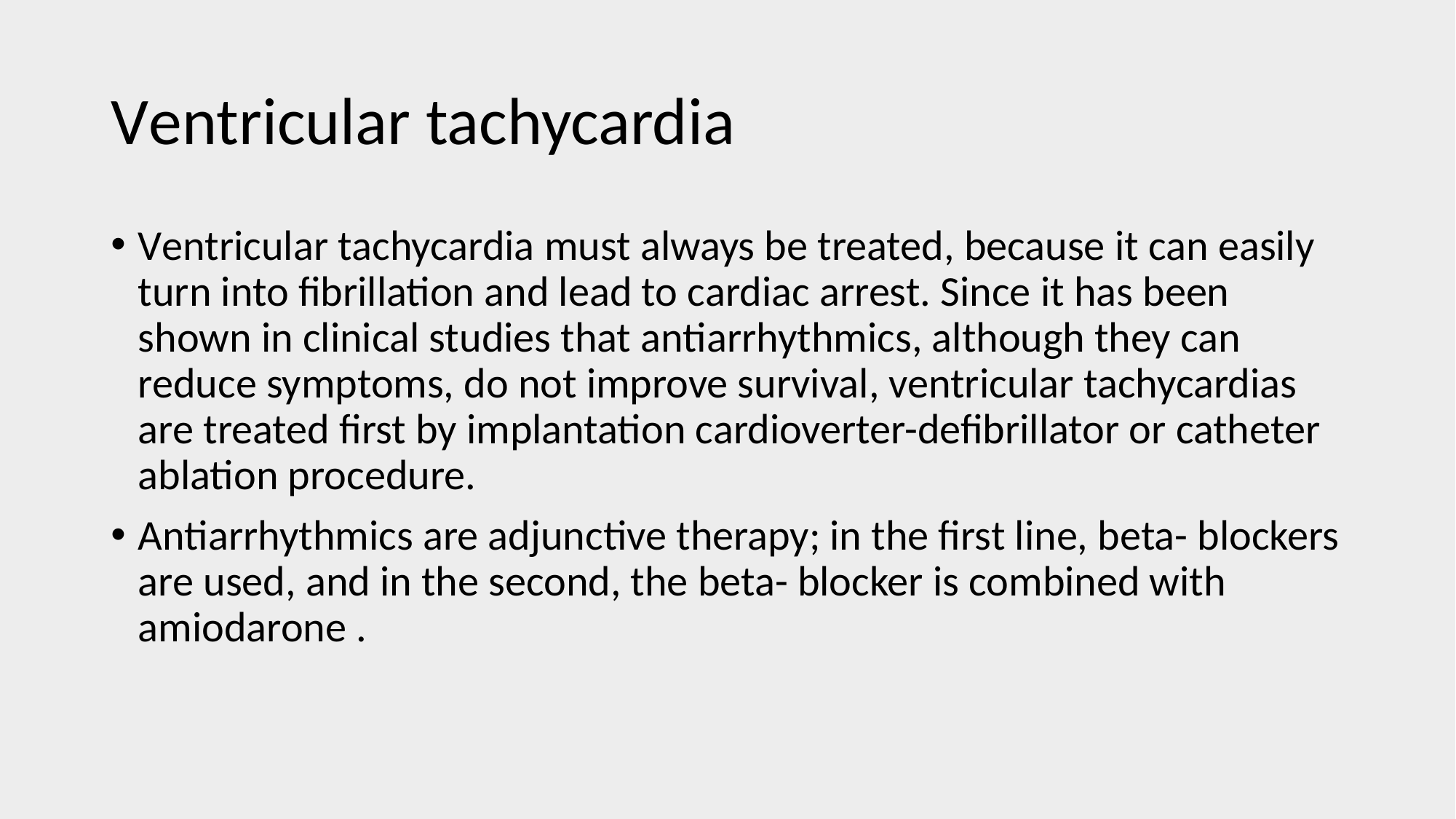

# Ventricular tachycardia
Ventricular tachycardia must always be treated, because it can easily turn into fibrillation and lead to cardiac arrest. Since it has been shown in clinical studies that antiarrhythmics, although they can reduce symptoms, do not improve survival, ventricular tachycardias are treated first by implantation cardioverter-defibrillator or catheter ablation procedure.
Antiarrhythmics are adjunctive therapy; in the first line, beta- blockers are used, and in the second, the beta- blocker is combined with amiodarone .